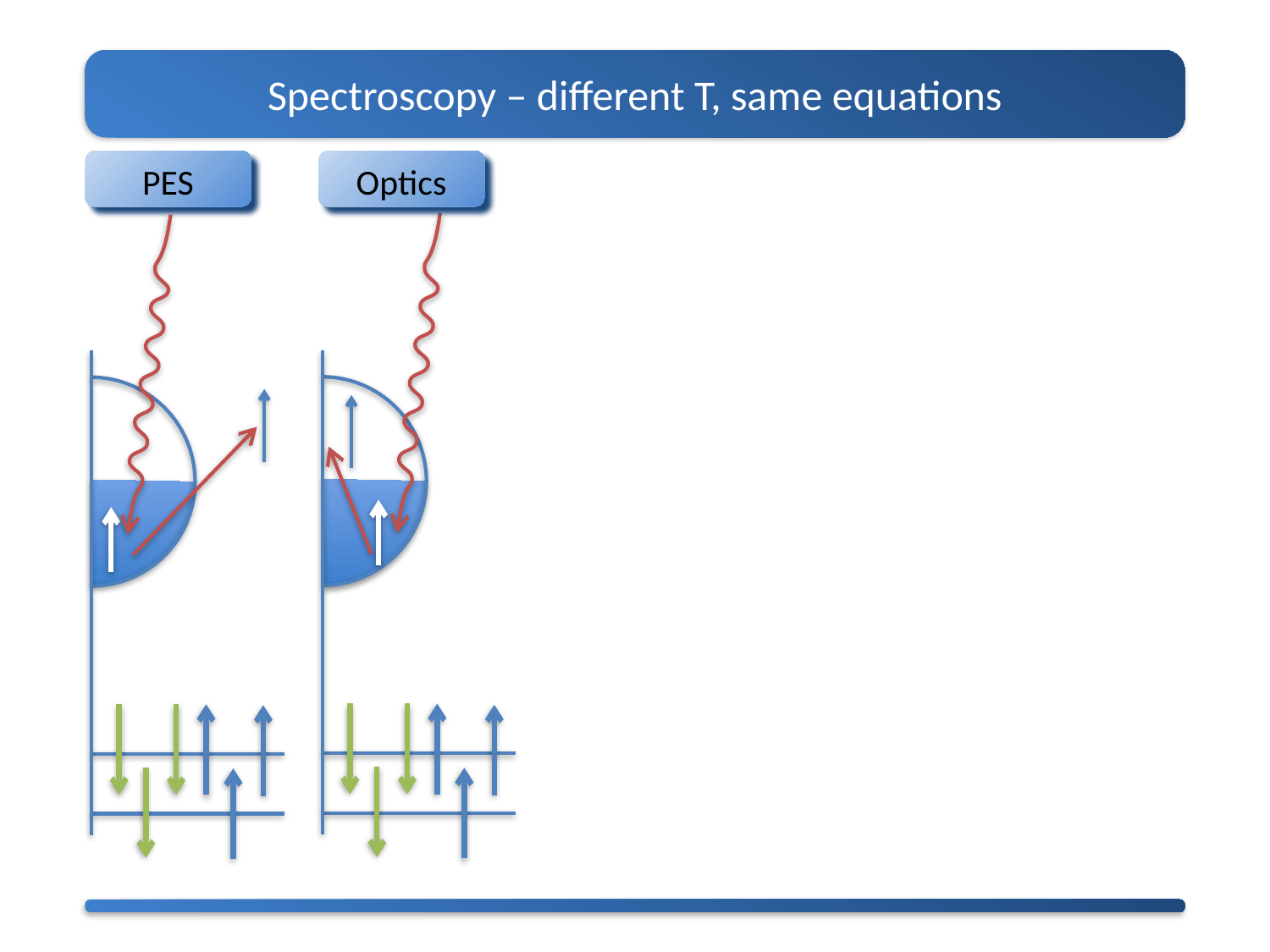

Spectroscopy – different T, same equations
PES
Optics